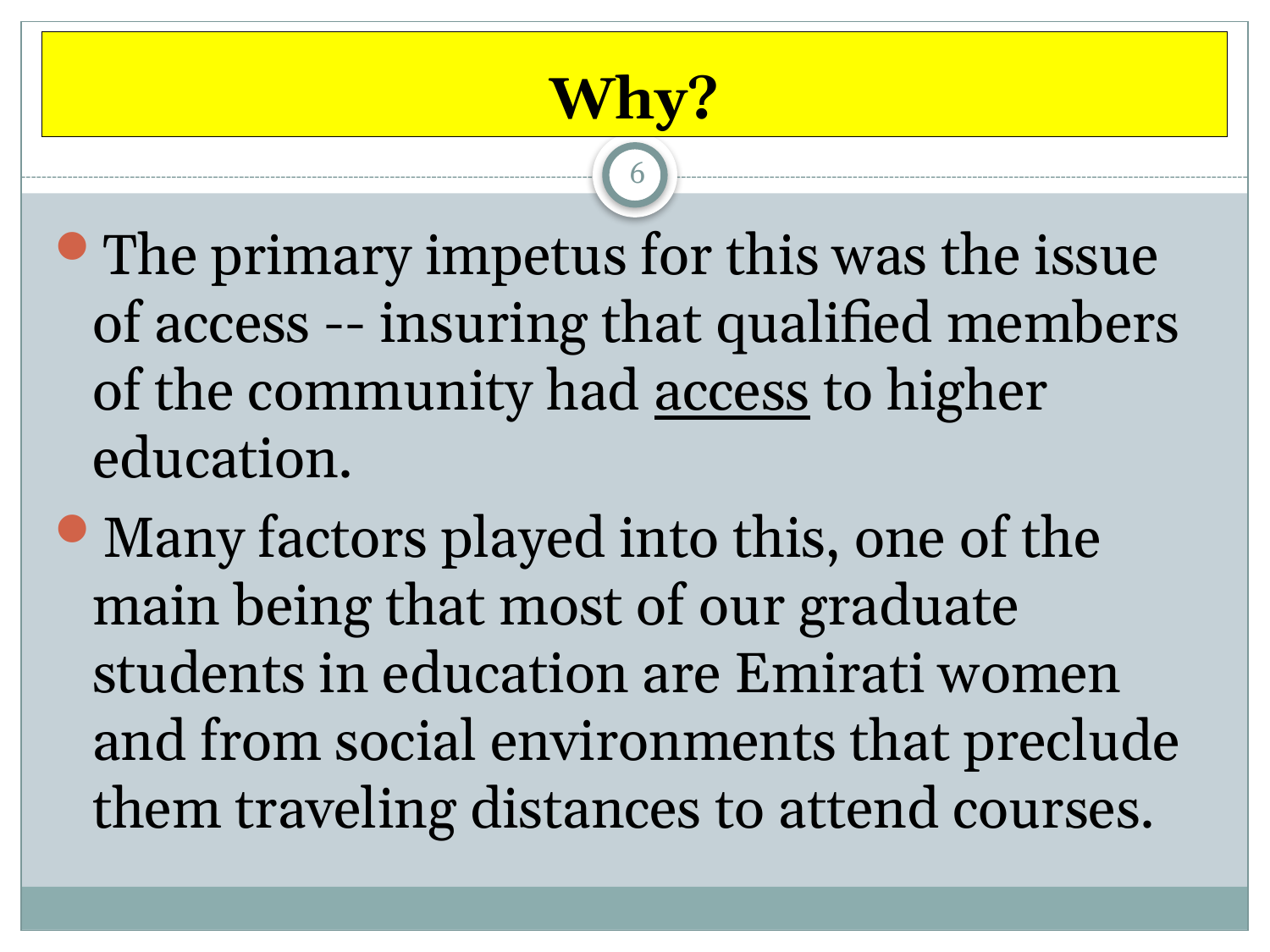

# Why?
6
The primary impetus for this was the issue of access -- insuring that qualified members of the community had access to higher education.
Many factors played into this, one of the main being that most of our graduate students in education are Emirati women and from social environments that preclude them traveling distances to attend courses.